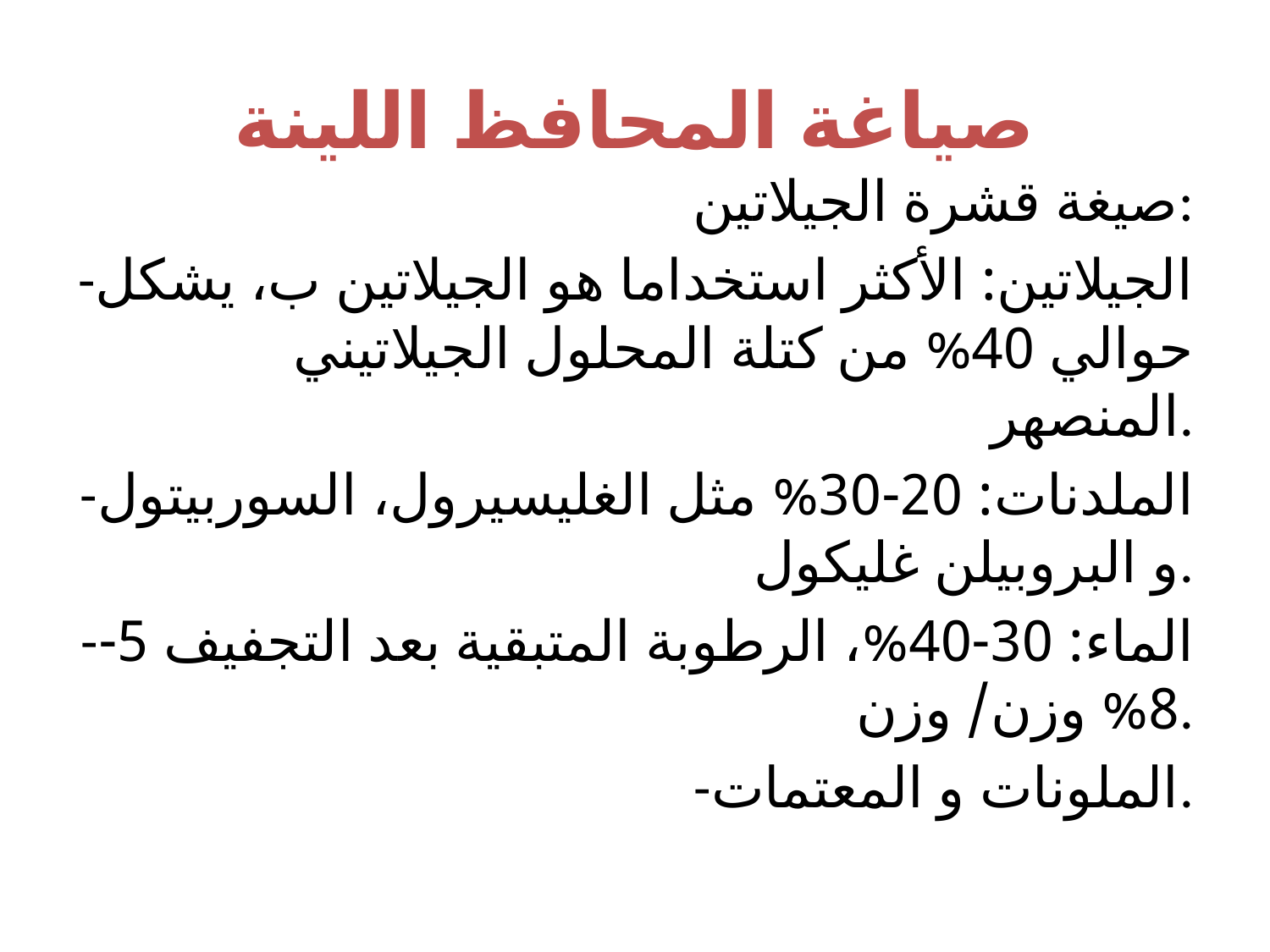

# صياغة المحافظ اللينة
صيغة قشرة الجيلاتين:
-الجيلاتين: الأكثر استخداما هو الجيلاتين ب، يشكل حوالي 40% من كتلة المحلول الجيلاتيني المنصهر.
-الملدنات: 20-30% مثل الغليسيرول، السوربيتول و البروبيلن غليكول.
-الماء: 30-40%، الرطوبة المتبقية بعد التجفيف 5-8% وزن/ وزن.
-الملونات و المعتمات.